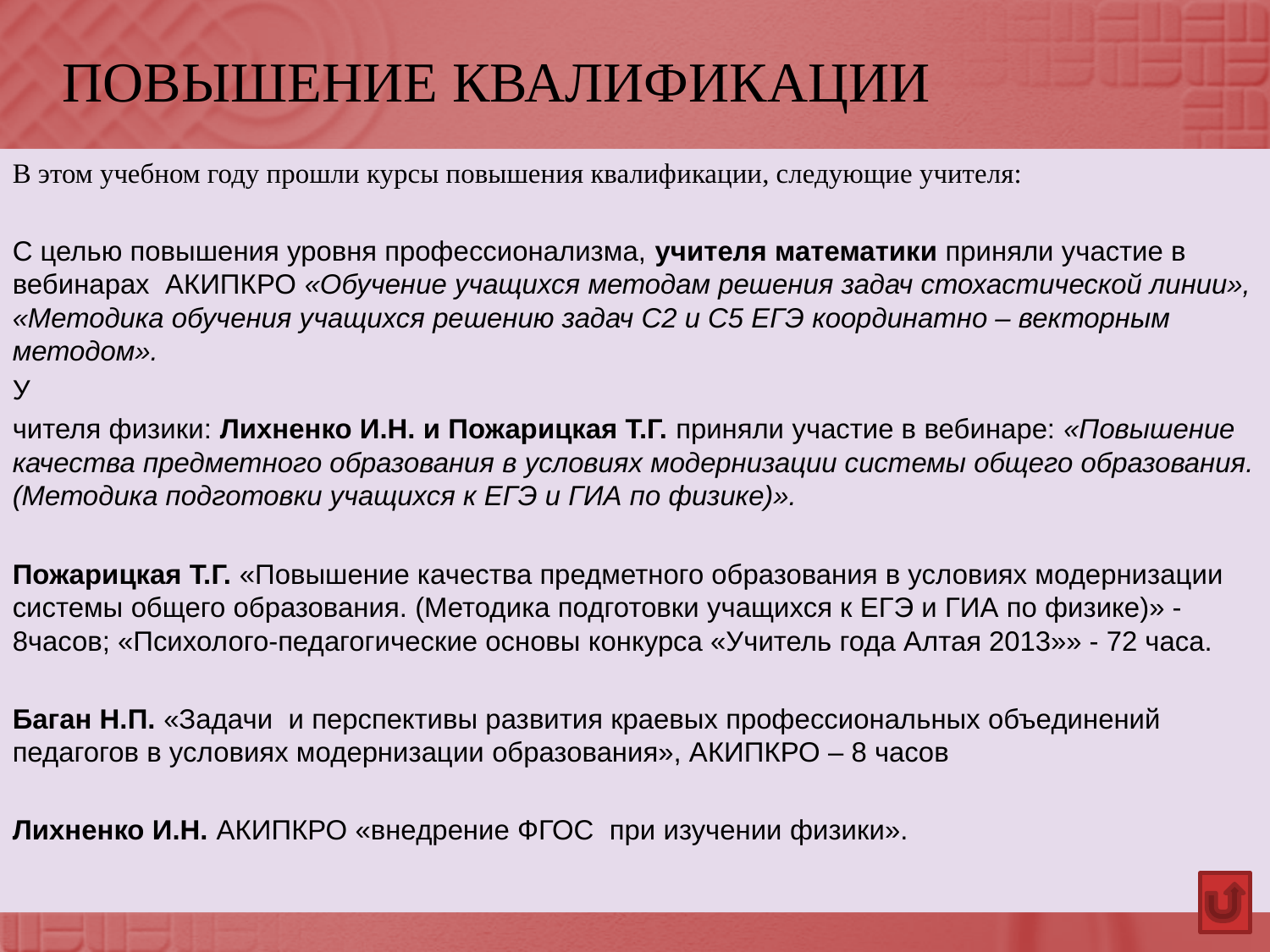

# Повышение квалификации
В этом учебном году прошли курсы повышения квалификации, следующие учителя:

С целью повышения уровня профессионализма, учителя математики приняли участие в вебинарах  АКИПКРО «Обучение учащихся методам решения задач стохастической линии», «Методика обучения учащихся решению задач С2 и С5 ЕГЭ координатно – векторным методом».
У
чителя физики: Лихненко И.Н. и Пожарицкая Т.Г. приняли участие в вебинаре: «Повышение качества предметного образования в условиях модернизации системы общего образования. (Методика подготовки учащихся к ЕГЭ и ГИА по физике)».

Пожарицкая Т.Г. «Повышение качества предметного образования в условиях модернизации системы общего образования. (Методика подготовки учащихся к ЕГЭ и ГИА по физике)» - 8часов; «Психолого-педагогические основы конкурса «Учитель года Алтая 2013»» - 72 часа.

Баган Н.П. «Задачи  и перспективы развития краевых профессиональных объединений педагогов в условиях модернизации образования», АКИПКРО – 8 часов

Лихненко И.Н. АКИПКРО «внедрение ФГОС  при изучении физики».